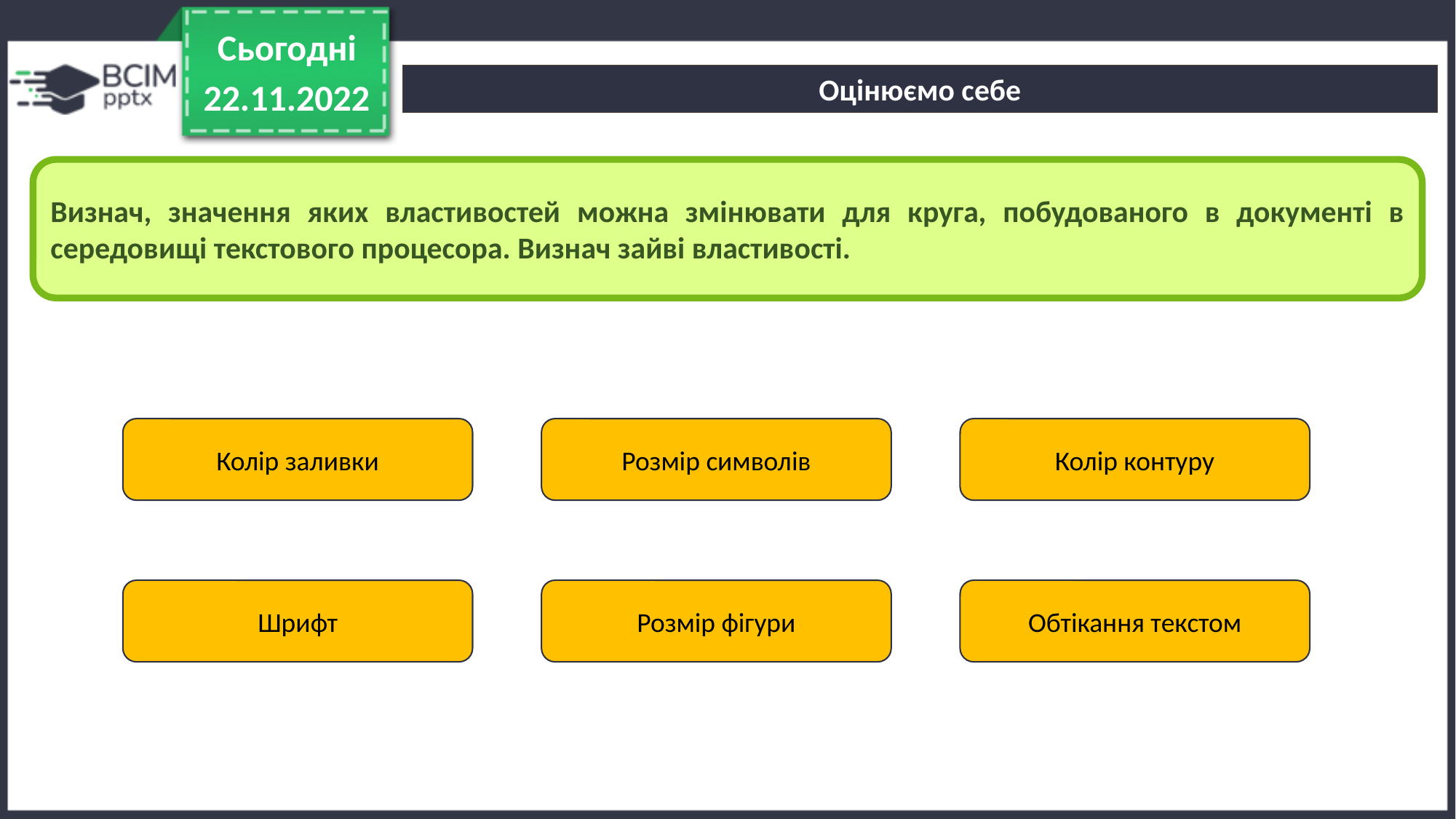

Сьогодні
Оцінюємо себе
22.11.2022
Визнач, значення яких властивостей можна змінювати для круга, побудованого в документі в середовищі текстового процесора. Визнач зайві властивості.
Колір заливки
Розмір символів
Колір контуру
Шрифт
Розмір фігури
Обтікання текстом